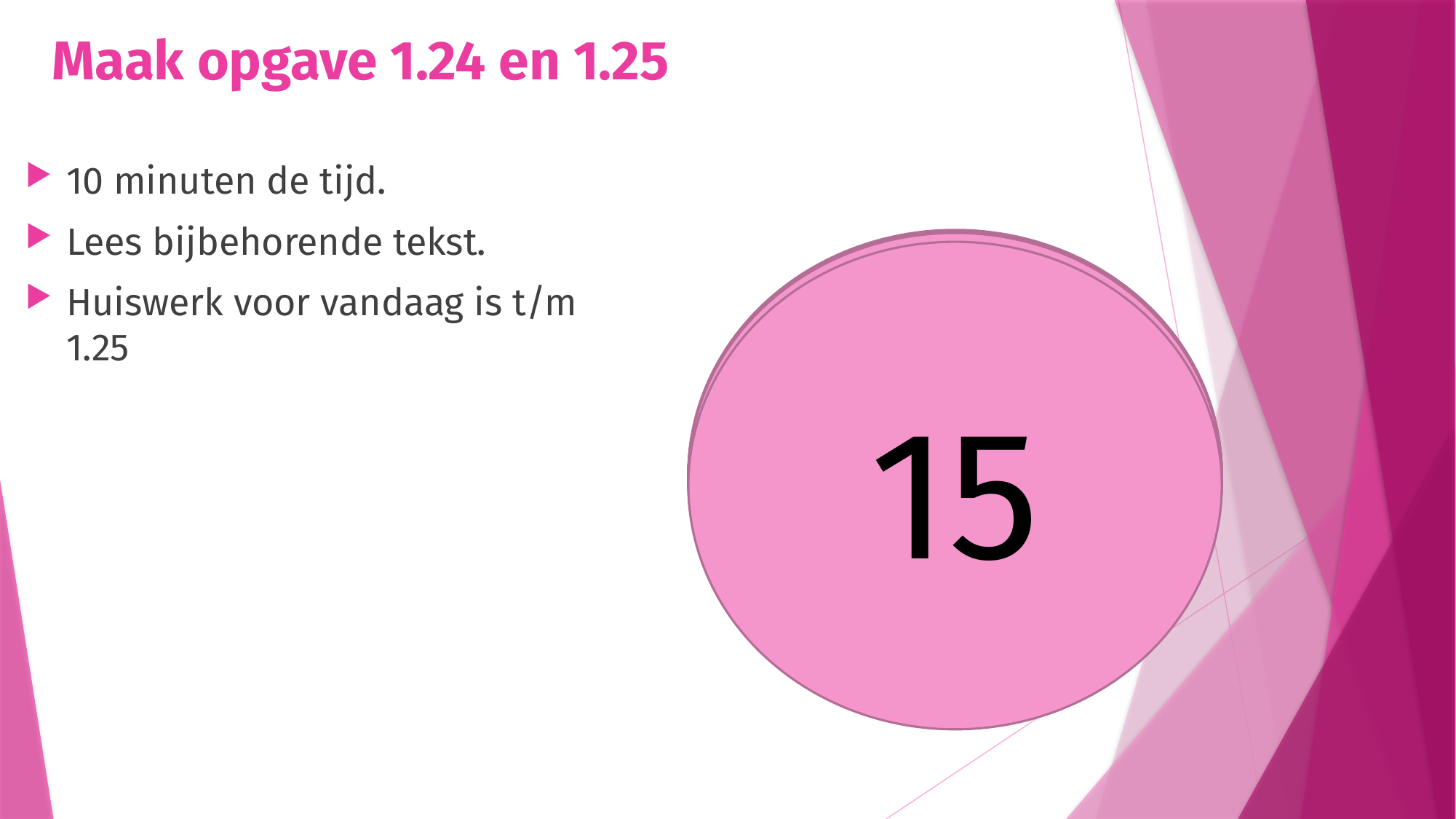

# Maak opgave 1.24 en 1.25
10 minuten de tijd.
Lees bijbehorende tekst.
Huiswerk voor vandaag is t/m 1.25
10
11
9
8
14
5
6
7
4
3
1
2
13
12
15